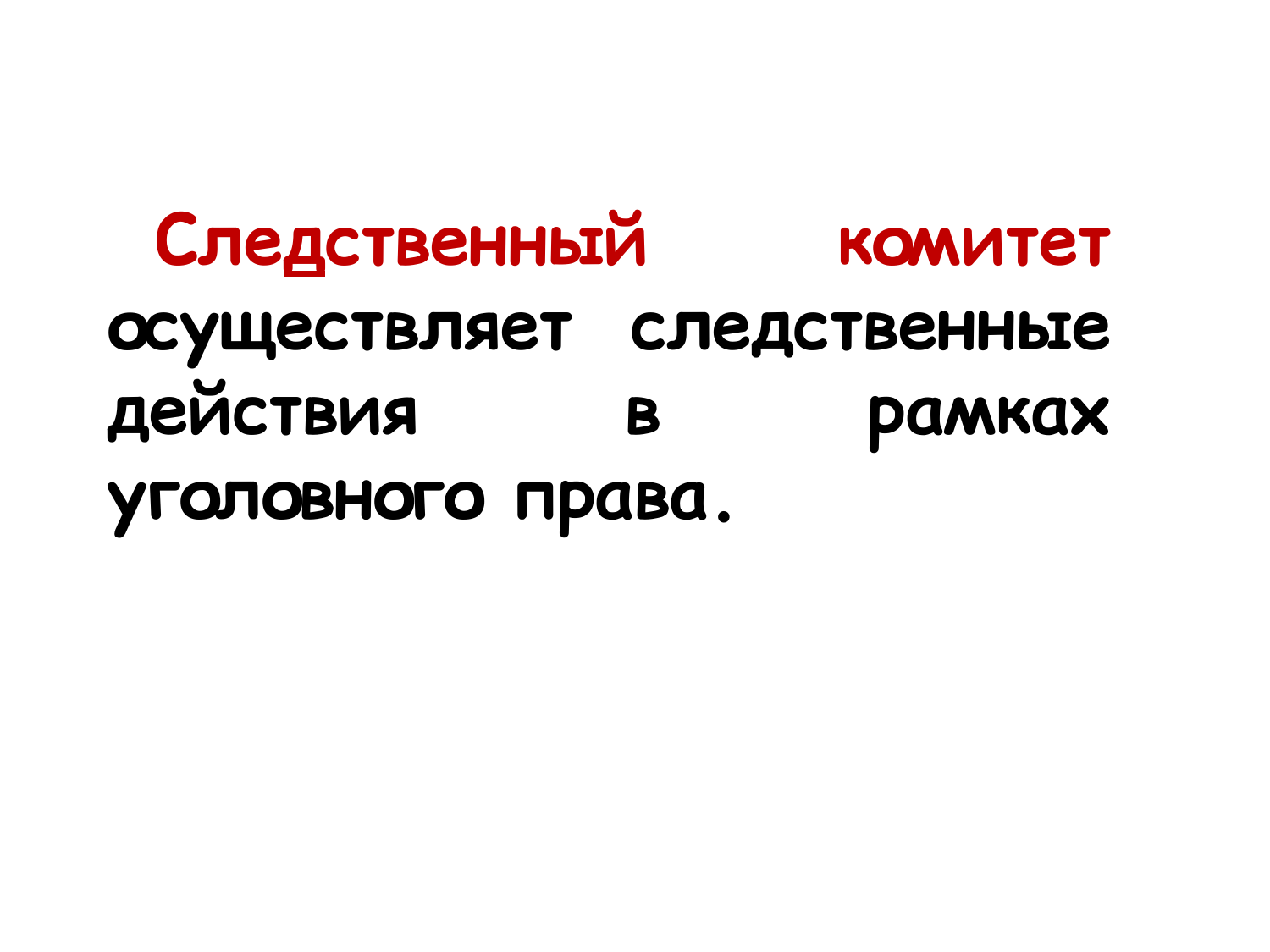

Следственный комитет осуществляет следственные действия в рамках уголовного права.